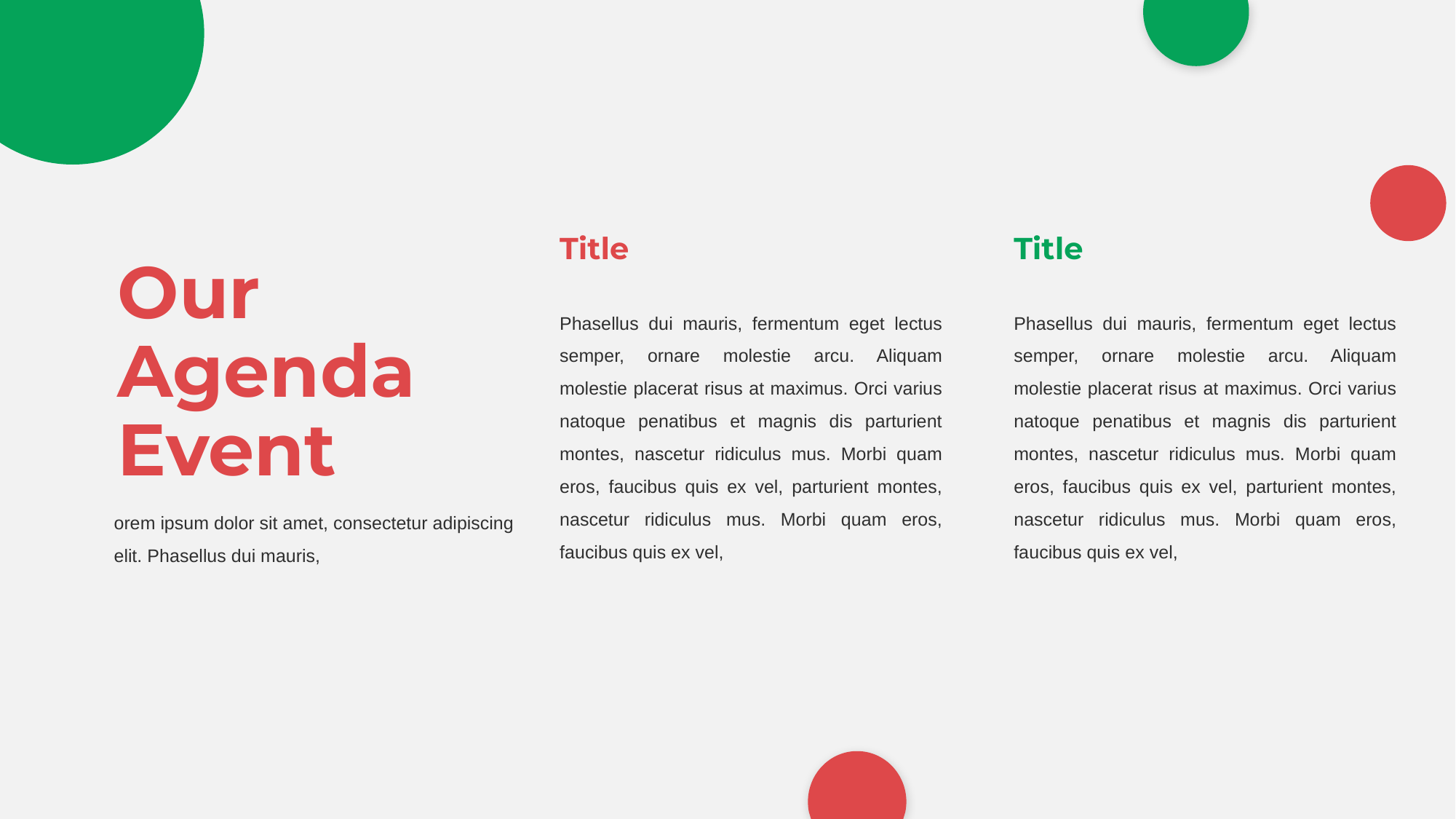

Title
Phasellus dui mauris, fermentum eget lectus semper, ornare molestie arcu. Aliquam molestie placerat risus at maximus. Orci varius natoque penatibus et magnis dis parturient montes, nascetur ridiculus mus. Morbi quam eros, faucibus quis ex vel, parturient montes, nascetur ridiculus mus. Morbi quam eros, faucibus quis ex vel,
Title
Phasellus dui mauris, fermentum eget lectus semper, ornare molestie arcu. Aliquam molestie placerat risus at maximus. Orci varius natoque penatibus et magnis dis parturient montes, nascetur ridiculus mus. Morbi quam eros, faucibus quis ex vel, parturient montes, nascetur ridiculus mus. Morbi quam eros, faucibus quis ex vel,
Our Agenda Event
orem ipsum dolor sit amet, consectetur adipiscing elit. Phasellus dui mauris,